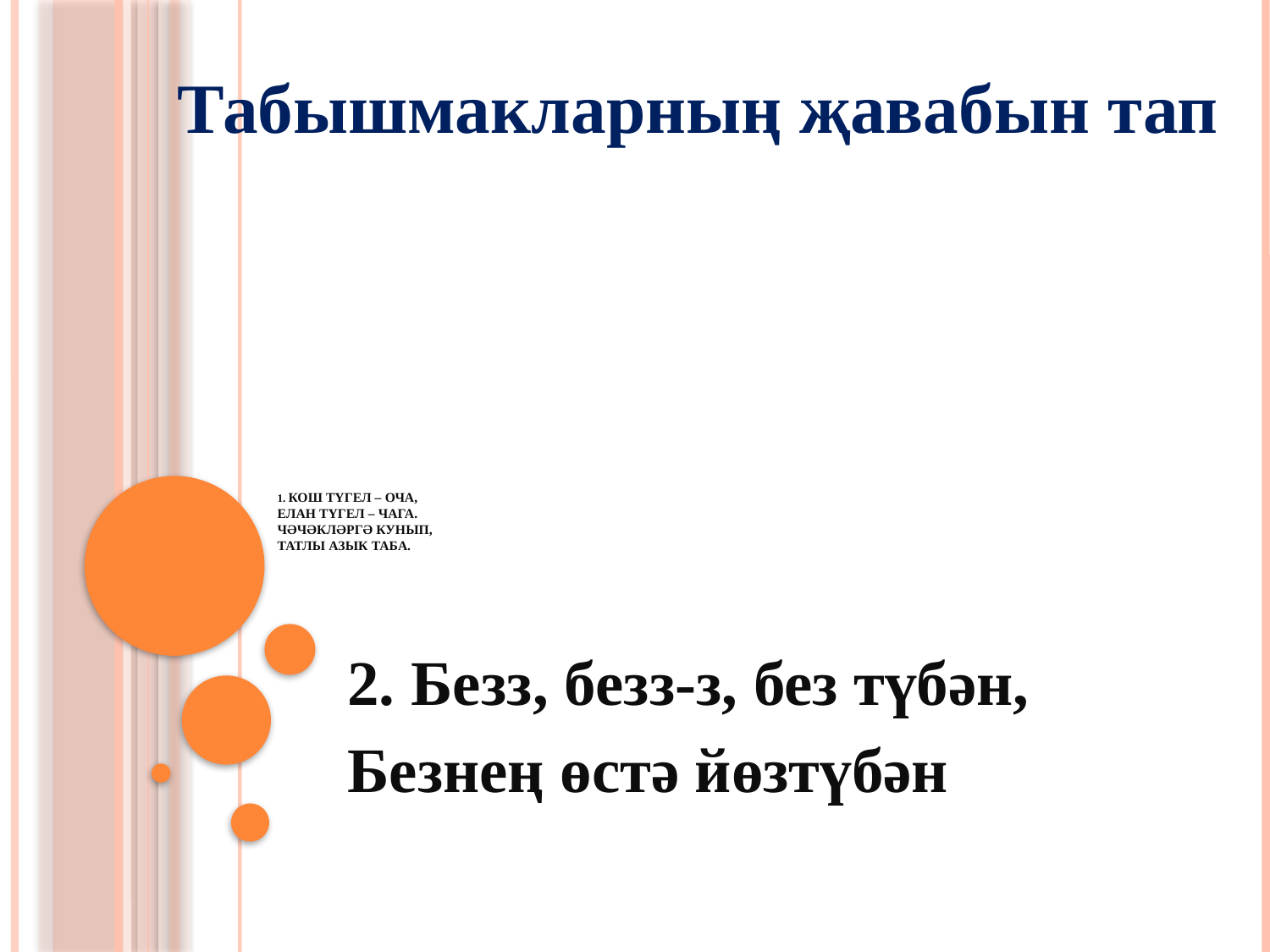

Табышмакларның җавабын тап
# 1. Кош түгел – оча, Елан түгел – чага. Чәчәкләргә кунып, Татлы азык таба.
2. Безз, безз-з, без түбән,
Безнең өстә йөзтүбән